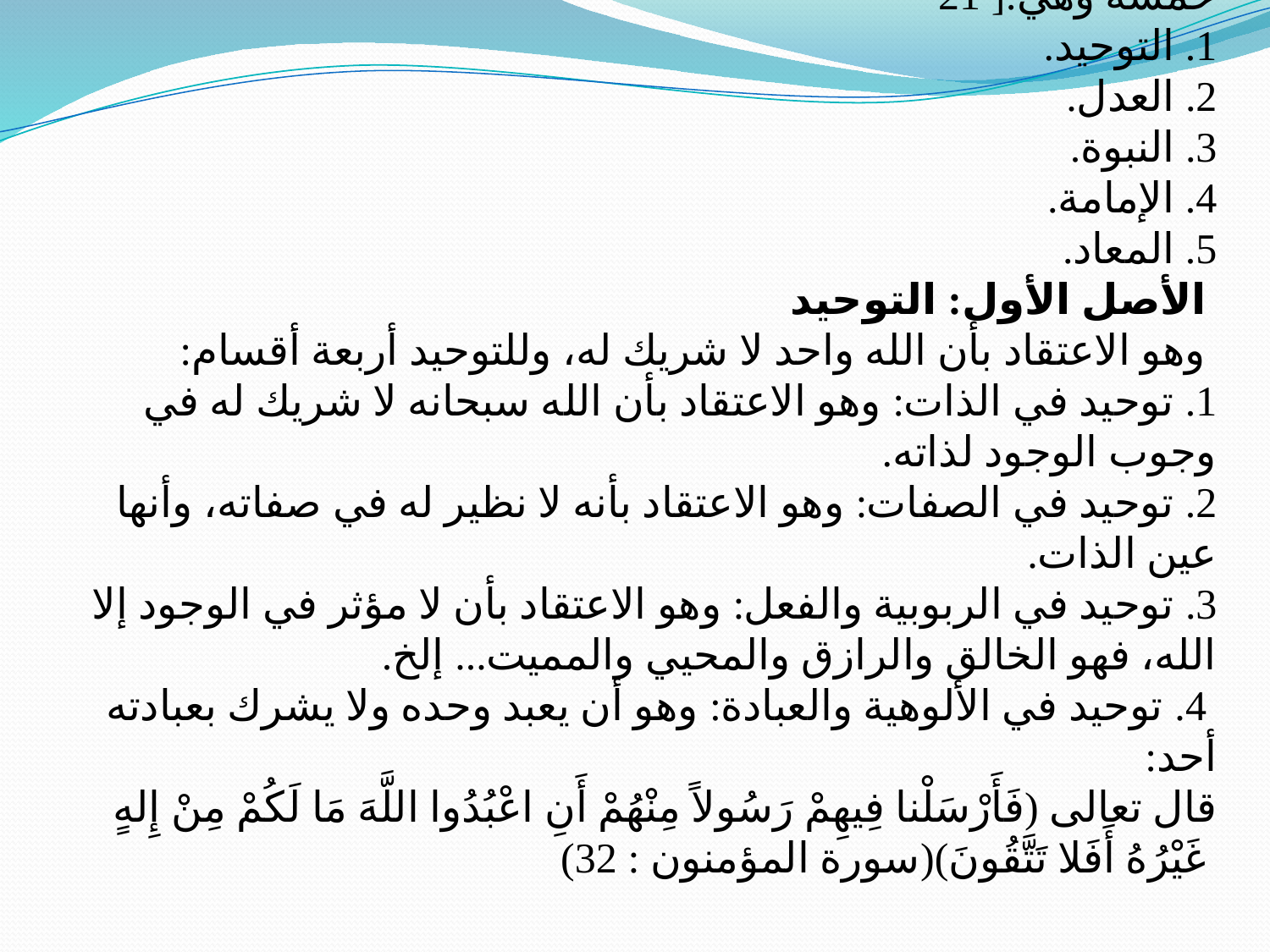

# الشيعة الإمامية اتفق جمهور الشيعة الإمامية الإثنى عشرية على أن أصول الدين خمسة وهي:[ 21 1. التوحيد. 2. العدل. 3. النبوة. 4. الإمامة. 5. المعاد. الأصل الأول: التوحيد وهو الاعتقاد بأن الله واحد لا شريك له، وللتوحيد أربعة أقسام: 1. توحيد في الذات: وهو الاعتقاد بأن الله سبحانه لا شريك له في وجوب الوجود لذاته. 2. توحيد في الصفات: وهو الاعتقاد بأنه لا نظير له في صفاته، وأنها عين الذات. 3. توحيد في الربوبية والفعل: وهو الاعتقاد بأن لا مؤثر في الوجود إلا الله، فهو الخالق والرازق والمحيي والمميت... إلخ. 4. توحيد في الألوهية والعبادة: وهو أن يعبد وحده ولا يشرك بعبادته أحد: قال تعالى (فَأَرْسَلْنا فِيهِمْ رَسُولاً مِنْهُمْ أَنِ اعْبُدُوا اللَّهَ مَا لَكُمْ مِنْ إِلهٍ غَيْرُهُ أَفَلا تَتَّقُونَ)(سورة المؤمنون : 32)